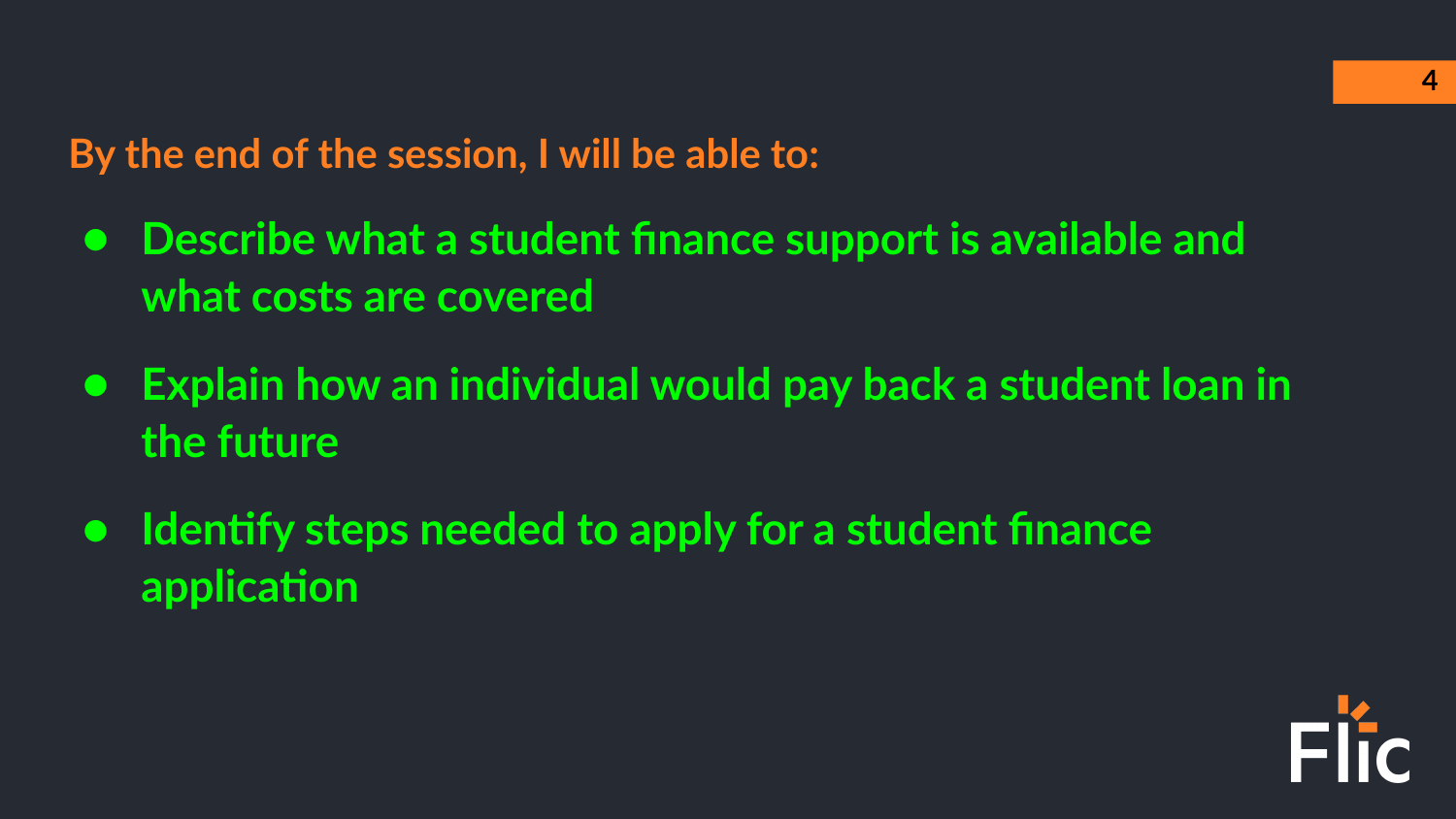

4
By the end of the session, I will be able to:

Describe what a student finance support is available and what costs are covered

Explain how an individual would pay back a student loan in the future

Identify steps needed to apply for a student finance application

43